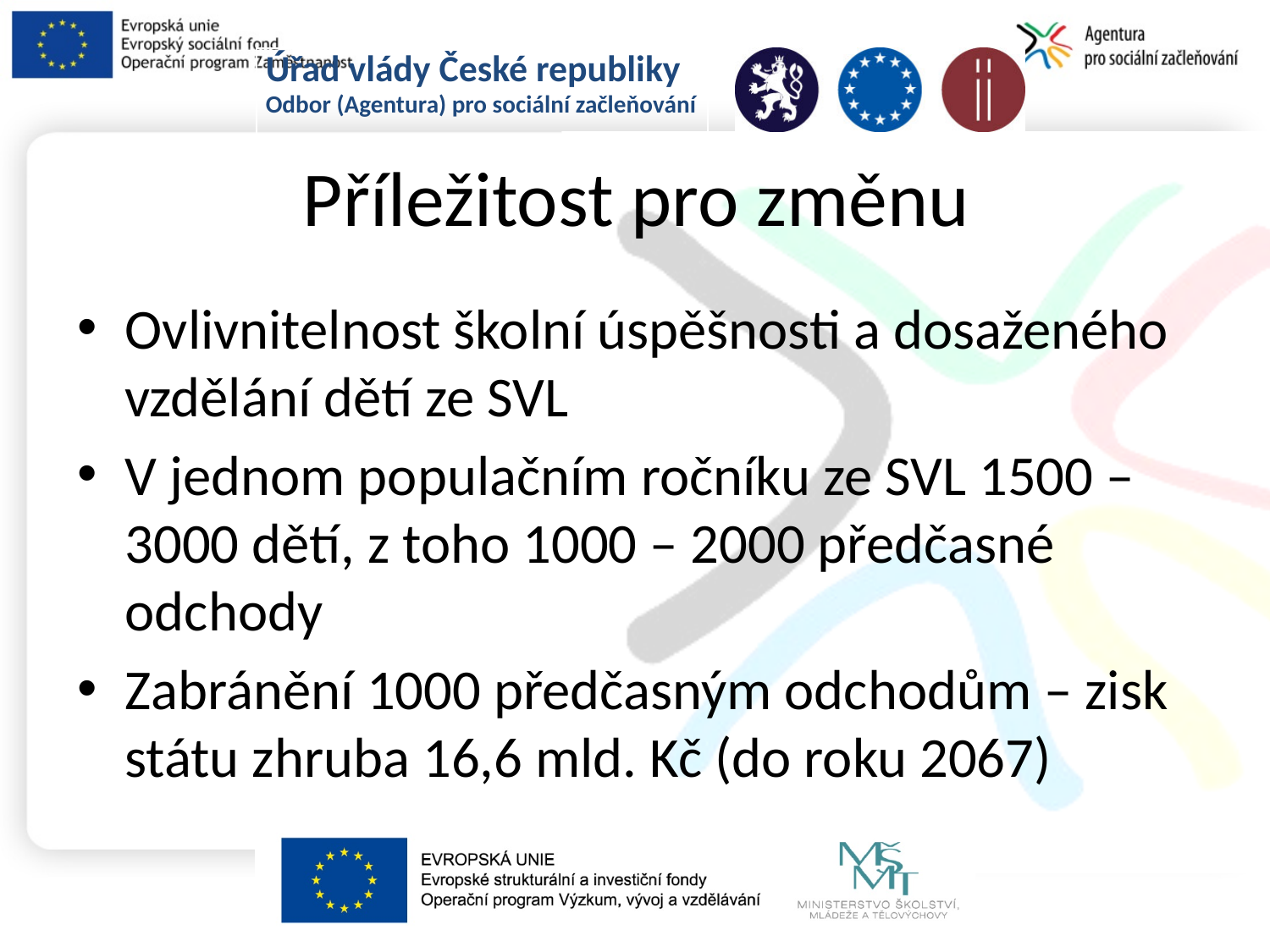

# Příležitost pro změnu
Ovlivnitelnost školní úspěšnosti a dosaženého vzdělání dětí ze SVL
V jednom populačním ročníku ze SVL 1500 – 3000 dětí, z toho 1000 – 2000 předčasné odchody
Zabránění 1000 předčasným odchodům – zisk státu zhruba 16,6 mld. Kč (do roku 2067)